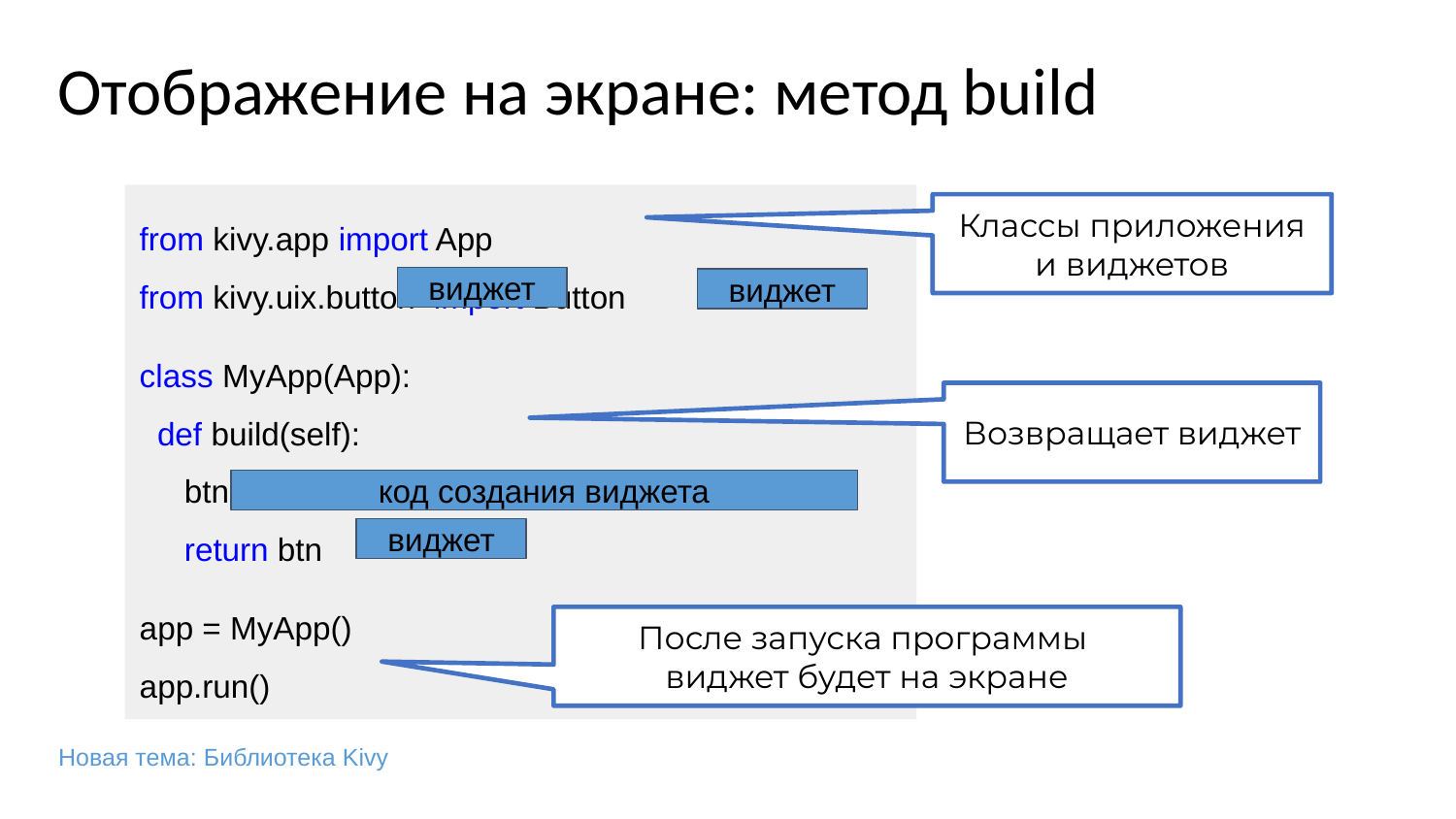

# Отображение на экране: метод build

from kivy.app import App
from kivy.uix.button  import Button
class MyApp(App):
  def build(self):
     btn = Button(text='Это кнопка')
     return btn
app = MyApp()
app.run()
Классы приложения и виджетов
виджет
виджет
Возвращает виджет
код создания виджета
виджет
После запуска программы
виджет будет на экране
Новая тема: Библиотека Kivy